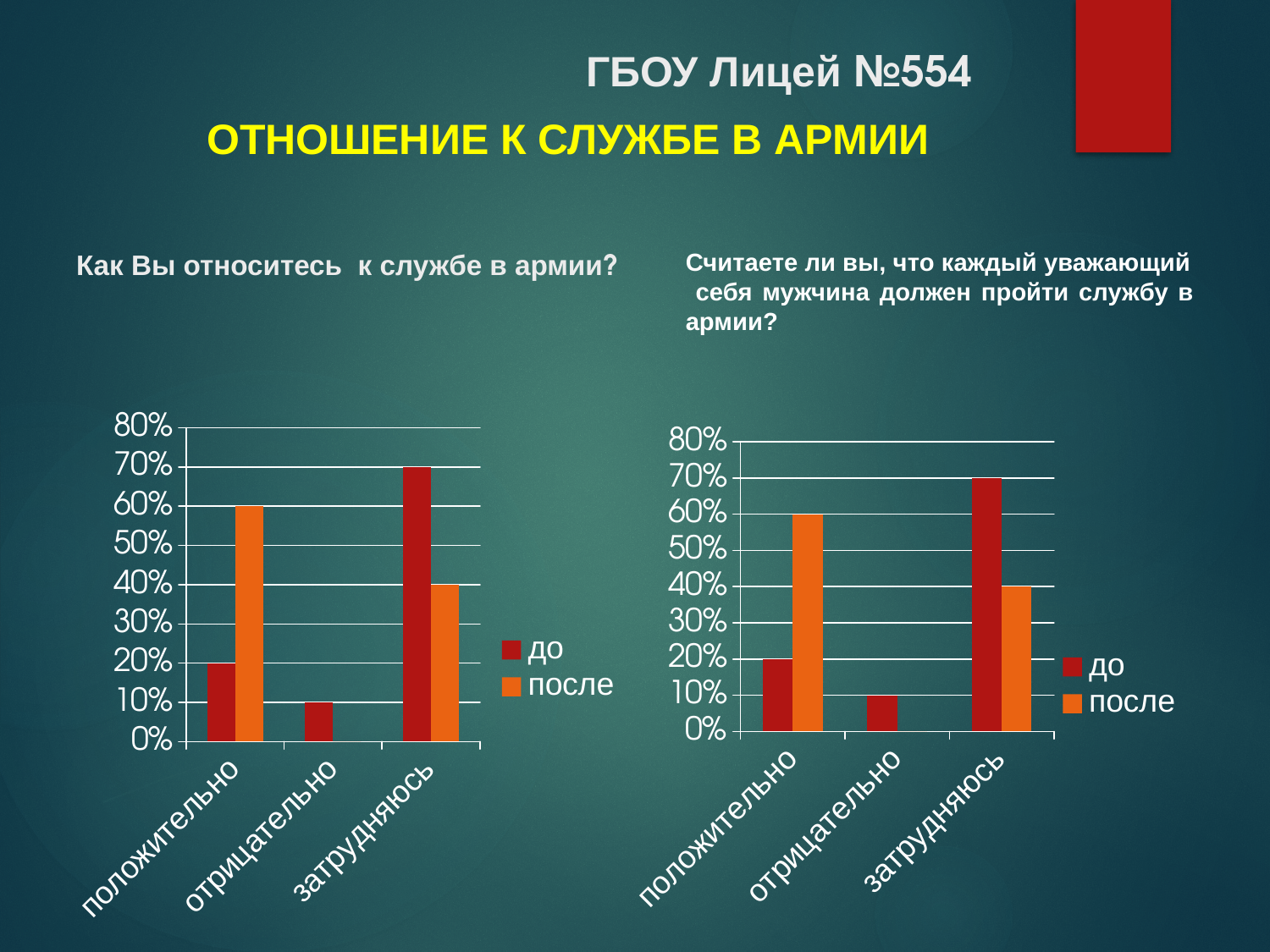

# ГБОУ Лицей №554 Как Вы относитесь  к службе в армии?
ОТНОШЕНИЕ К СЛУЖБЕ В АРМИИ

Считаете ли вы, что каждый уважающий
 себя мужчина должен пройти службу в армии?

### Chart

| Category | до | после |
|---|---|---|
| положительно | 0.2 | 0.6000000000000006 |
| отрицательно | 0.1 | 0.0 |
| затрудняюсь | 0.7000000000000006 | 0.4 |

### Chart

| Category | до | после |
|---|---|---|
| положительно | 0.2 | 0.6000000000000006 |
| отрицательно | 0.1 | 0.0 |
| затрудняюсь | 0.7000000000000006 | 0.4 |